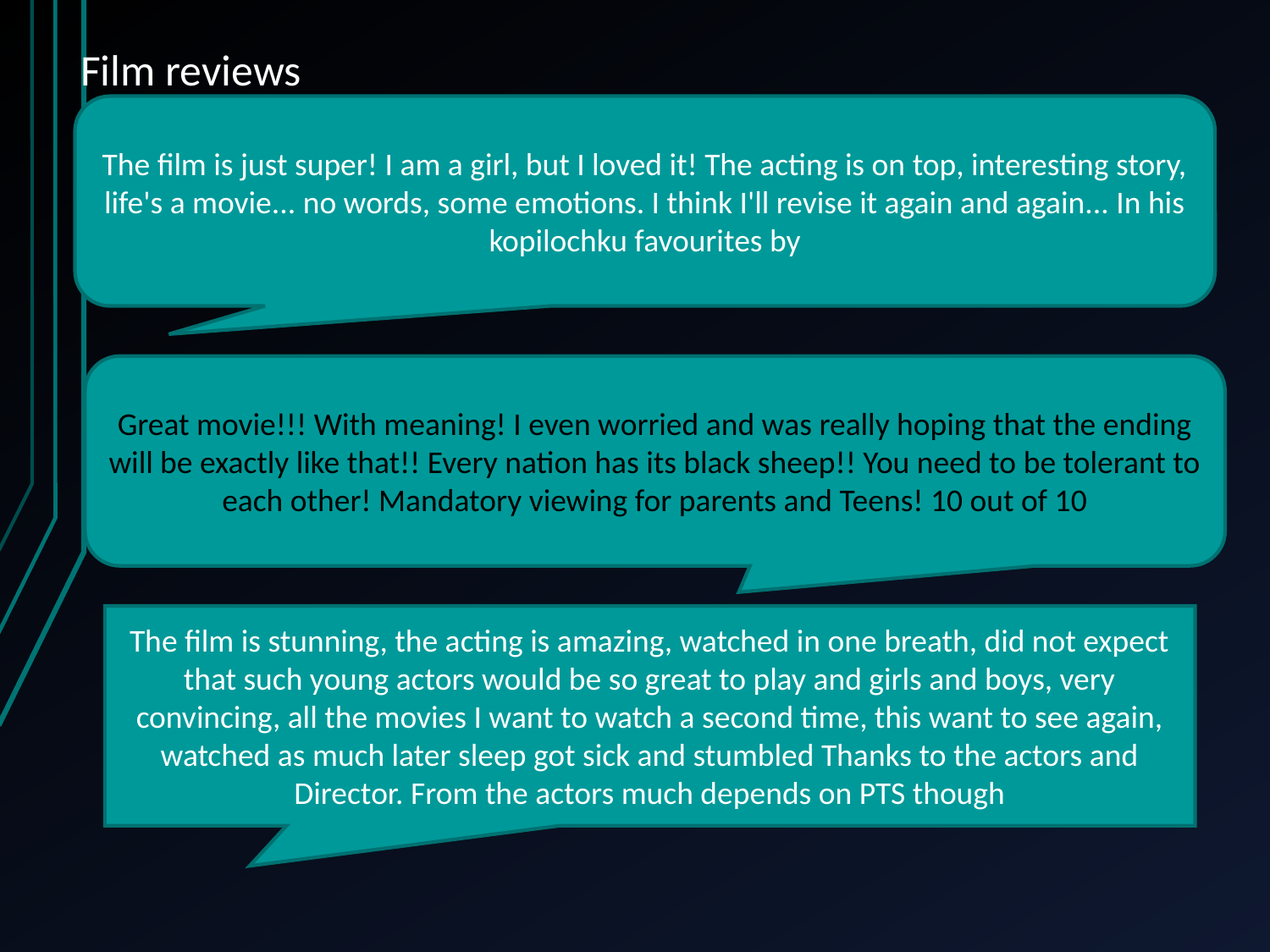

# Film reviews
The film is just super! I am a girl, but I loved it! The acting is on top, interesting story, life's a movie... no words, some emotions. I think I'll revise it again and again... In his kopilochku favourites by
Great movie!!! With meaning! I even worried and was really hoping that the ending will be exactly like that!! Every nation has its black sheep!! You need to be tolerant to each other! Mandatory viewing for parents and Teens! 10 out of 10
The film is stunning, the acting is amazing, watched in one breath, did not expect that such young actors would be so great to play and girls and boys, very convincing, all the movies I want to watch a second time, this want to see again, watched as much later sleep got sick and stumbled Thanks to the actors and Director. From the actors much depends on PTS though